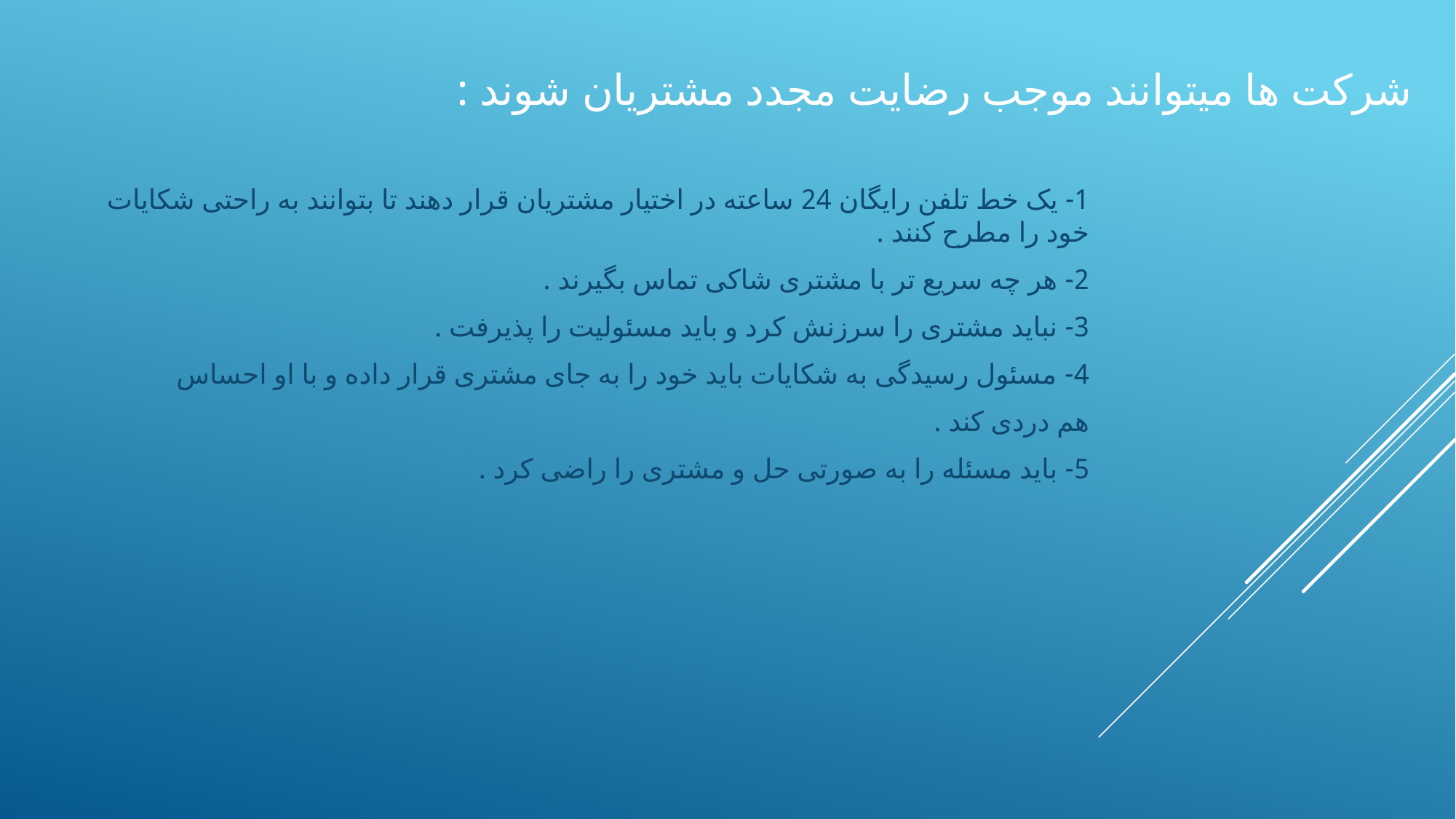

# شرکت ها میتوانند موجب رضایت مجدد مشتریان شوند :
1- یک خط تلفن رایگان 24 ساعته در اختیار مشتریان قرار دهند تا بتوانند به راحتی شکایات خود را مطرح کنند .
2- هر چه سریع تر با مشتری شاکی تماس بگیرند .
3- نباید مشتری را سرزنش کرد و باید مسئولیت را پذیرفت .
4- مسئول رسیدگی به شکایات باید خود را به جای مشتری قرار داده و با او احساس
هم دردی کند .
5- باید مسئله را به صورتی حل و مشتری را راضی کرد .